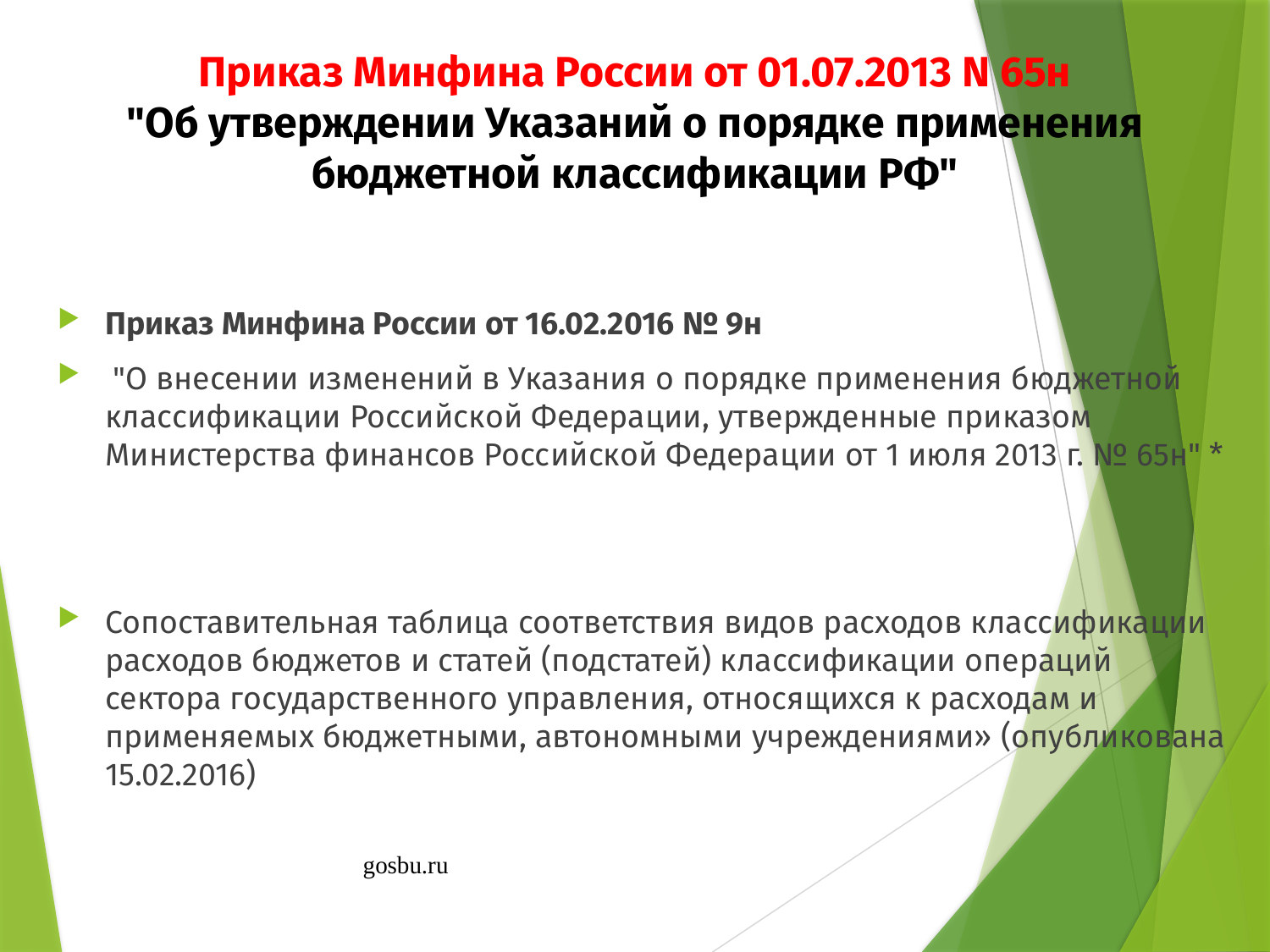

# Приказ Минфина России от 01.07.2013 N 65н "Об утверждении Указаний о порядке применения бюджетной классификации РФ"
Приказ Минфина России от 16.02.2016 № 9н
 "О внесении изменений в Указания о порядке применения бюджетной классификации Российской Федерации, утвержденные приказом Министерства финансов Российской Федерации от 1 июля 2013 г. № 65н" *

Сопоставительная таблица соответствия видов расходов классификации расходов бюджетов и статей (подстатей) классификации операций сектора государственного управления, относящихся к расходам и применяемых бюджетными, автономными учреждениями» (опубликована 15.02.2016)
gosbu.ru